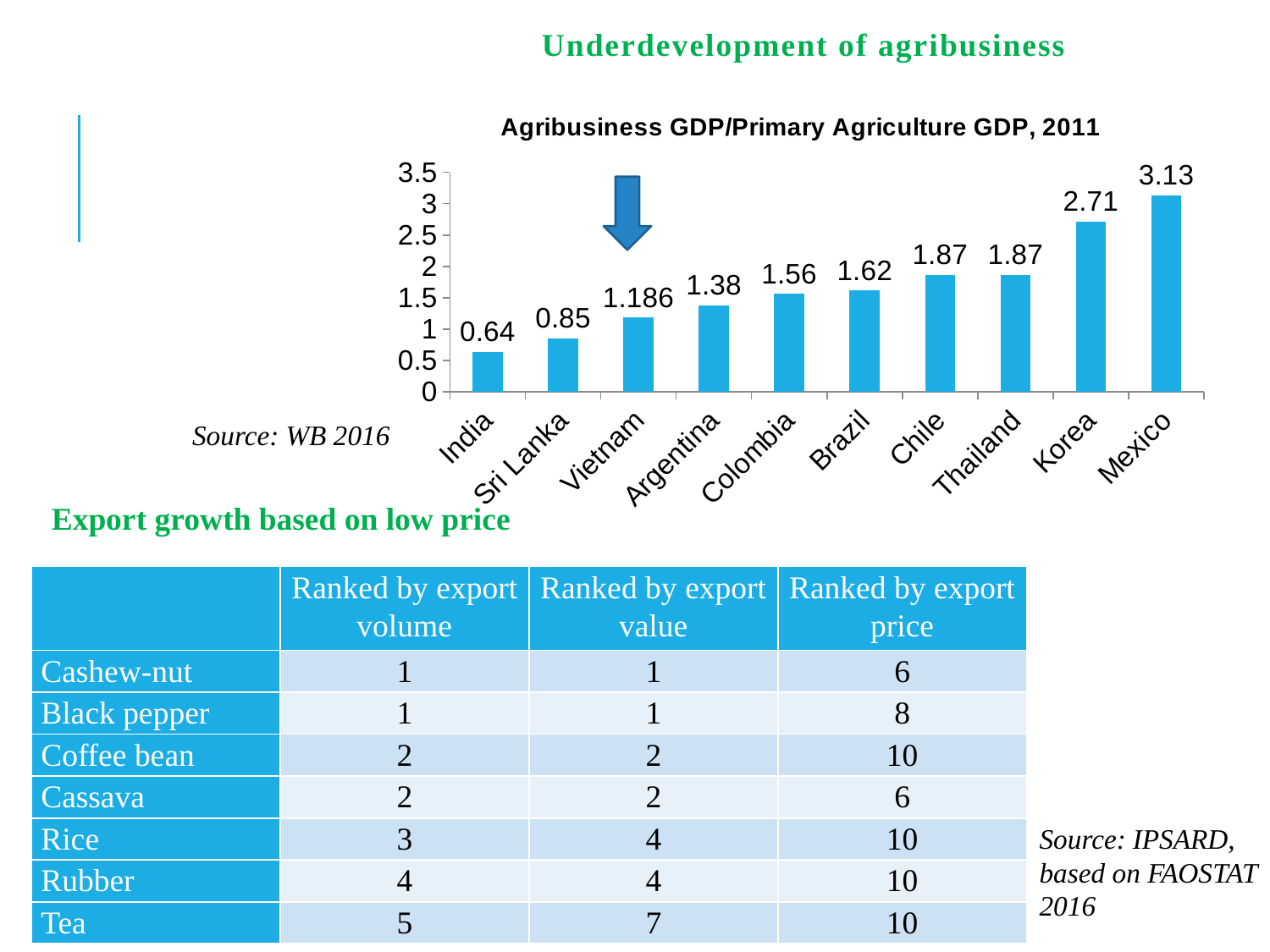

# Underdevelopment of agribusiness

### Chart: Agribusiness GDP/Primary Agriculture GDP, 2011

| Category |  |
|---|---|
| India | 0.64 |
| Sri Lanka | 0.85 |
| Vietnam | 1.186 |
| Argentina | 1.38 |
| Colombia | 1.56 |
| Brazil | 1.62 |
| Chile | 1.87 |
| Thailand | 1.87 |
| Korea | 2.71 |
| Mexico | 3.13 |
Source: WB 2016
Export growth based on low price
|  | Ranked by export volume | Ranked by export value | Ranked by export price |
| --- | --- | --- | --- |
| Cashew-nut | 1 | 1 | 6 |
| Black pepper | 1 | 1 | 8 |
| Coffee bean | 2 | 2 | 10 |
| Cassava | 2 | 2 | 6 |
| Rice | 3 | 4 | 10 |
| Rubber | 4 | 4 | 10 |
| Tea | 5 | 7 | 10 |
Source: IPSARD, based on FAOSTAT 2016